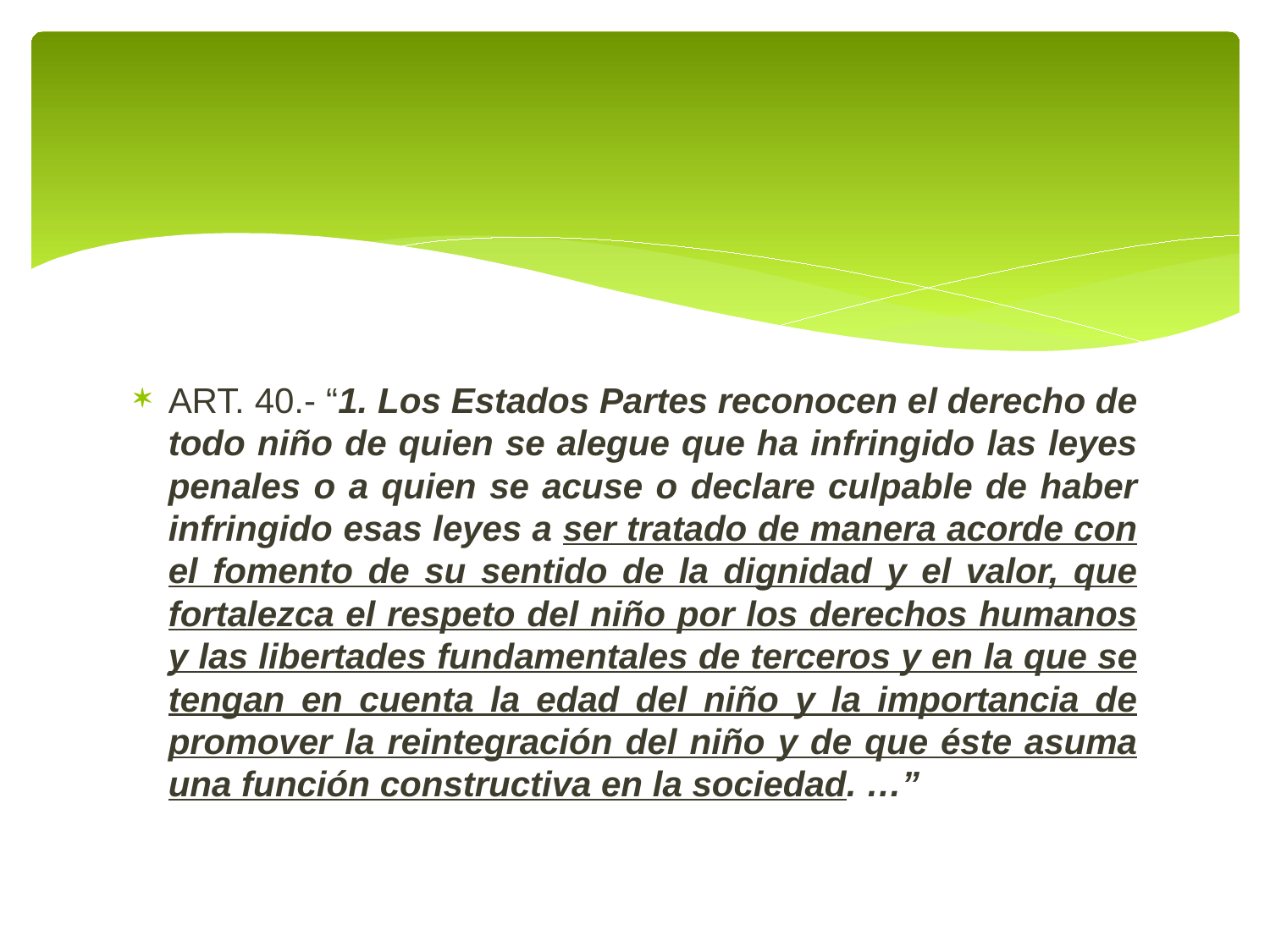

#
ART. 40.- “1. Los Estados Partes reconocen el derecho de todo niño de quien se alegue que ha infringido las leyes penales o a quien se acuse o declare culpable de haber infringido esas leyes a ser tratado de manera acorde con el fomento de su sentido de la dignidad y el valor, que fortalezca el respeto del niño por los derechos humanos y las libertades fundamentales de terceros y en la que se tengan en cuenta la edad del niño y la importancia de promover la reintegración del niño y de que éste asuma una función constructiva en la sociedad. …”